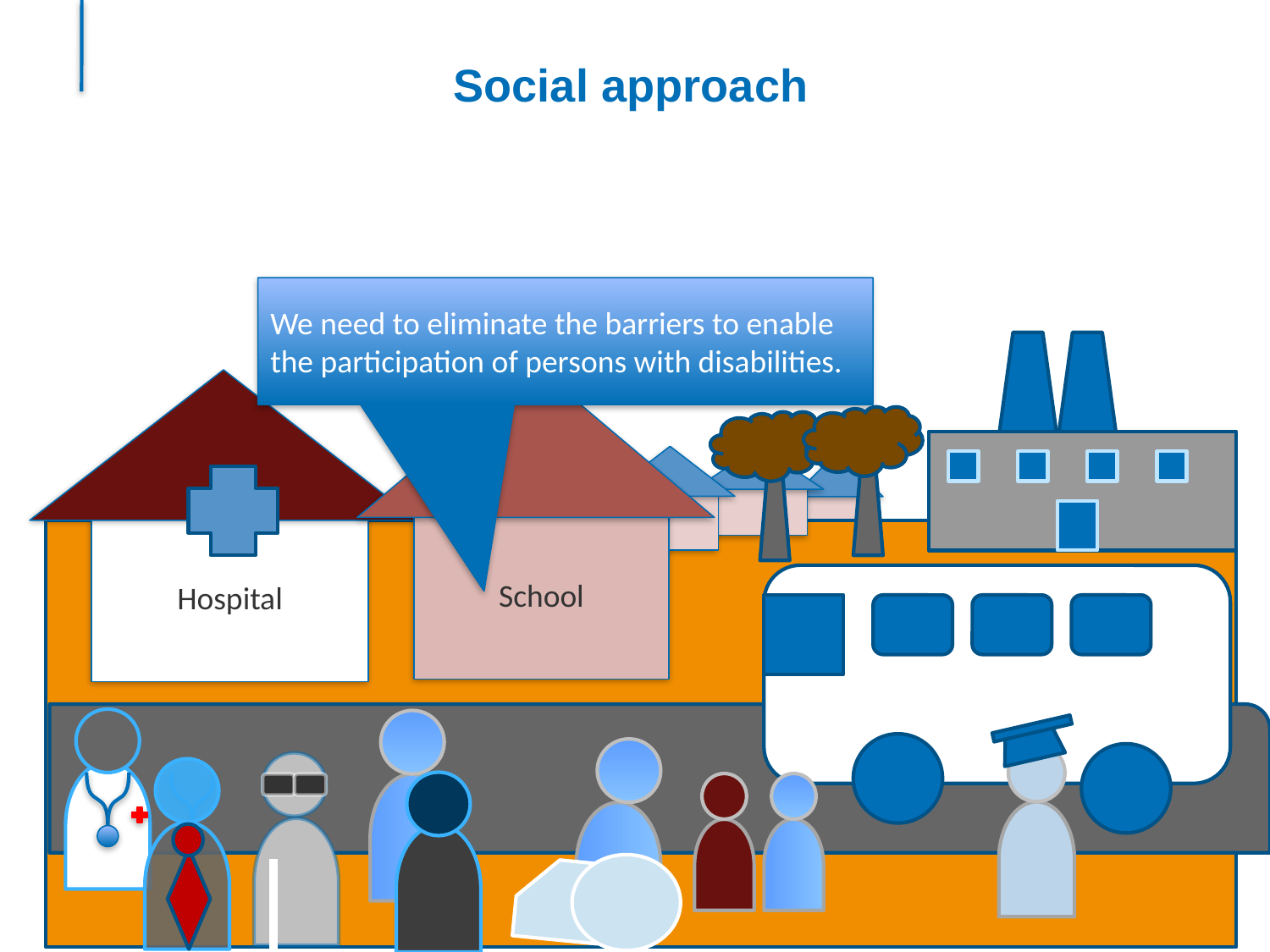

# Social approach
We need to eliminate the barriers to enable the participation of persons with disabilities.

School

Hospital